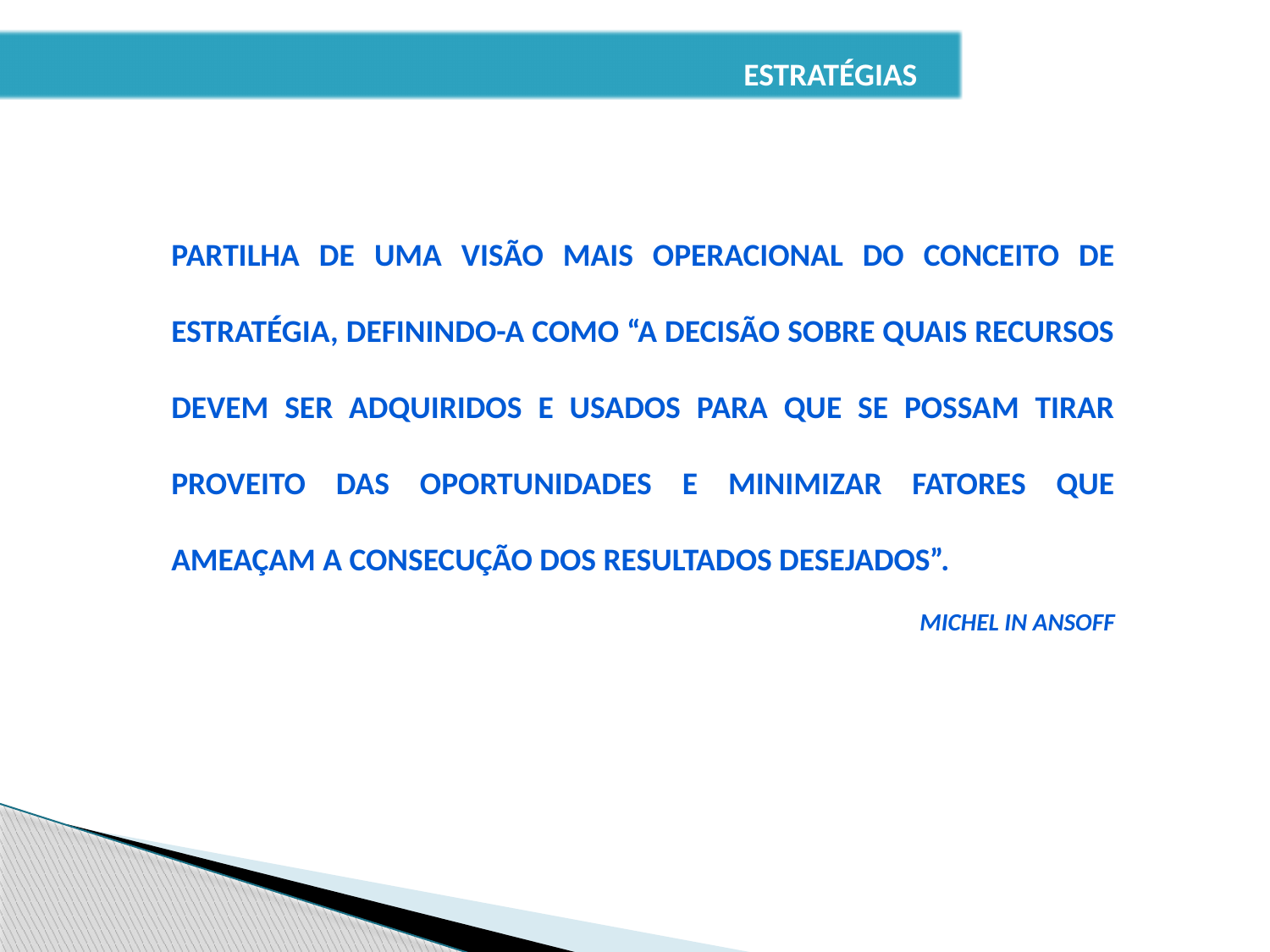

ESTRATÉGIAS
partilha de uma visão mais operacional do conceito de estratégia, definindo-a como “a decisão sobre quais recursos devem ser adquiridos e usados para que se possam tirar proveito das oportunidades e minimizar fatores que ameaçam a consecução dos resultados desejados”.
Michel in ansoff